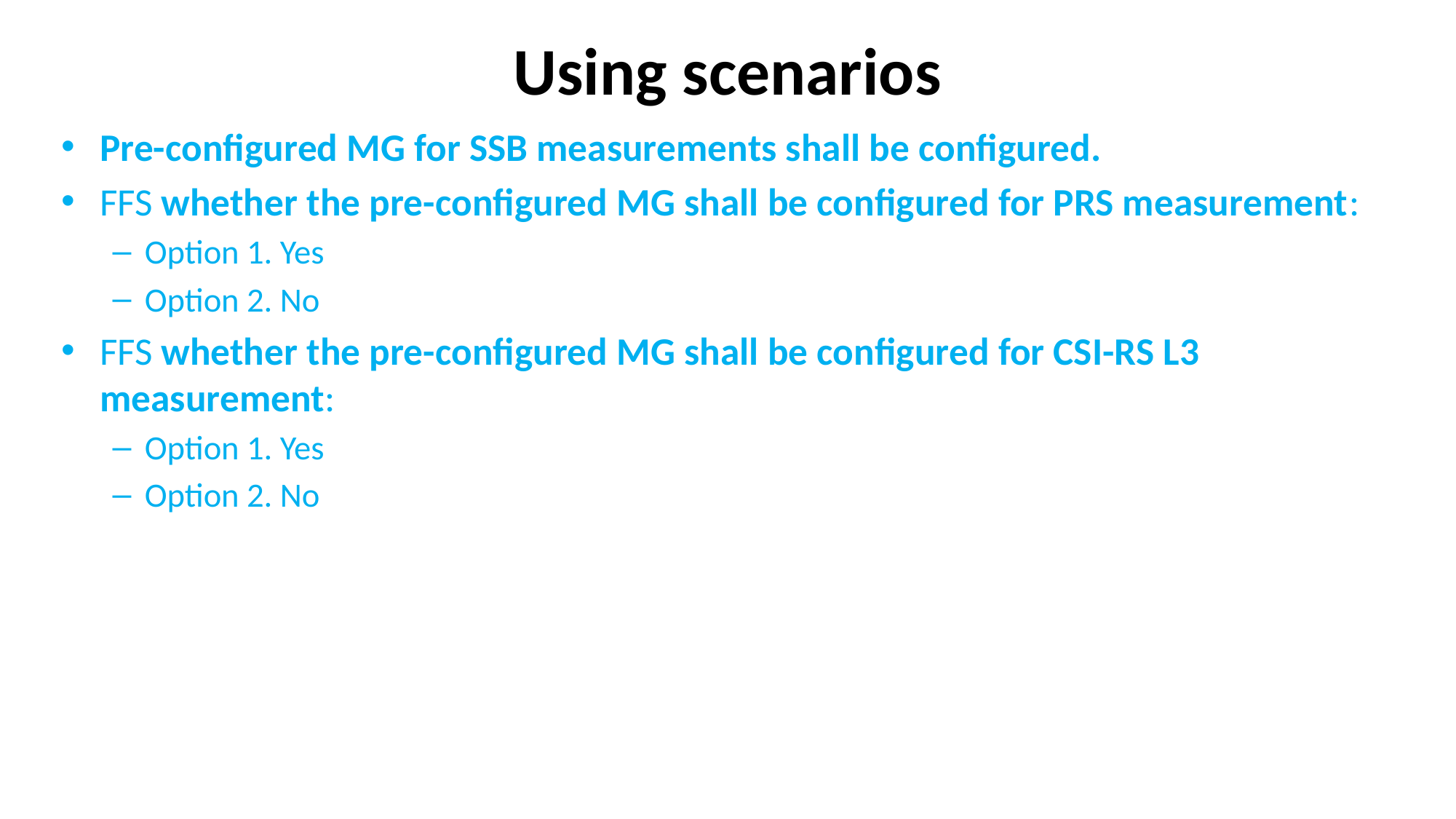

# Using scenarios
Pre-configured MG for SSB measurements shall be configured.
FFS whether the pre-configured MG shall be configured for PRS measurement:
Option 1. Yes
Option 2. No
FFS whether the pre-configured MG shall be configured for CSI-RS L3 measurement:
Option 1. Yes
Option 2. No